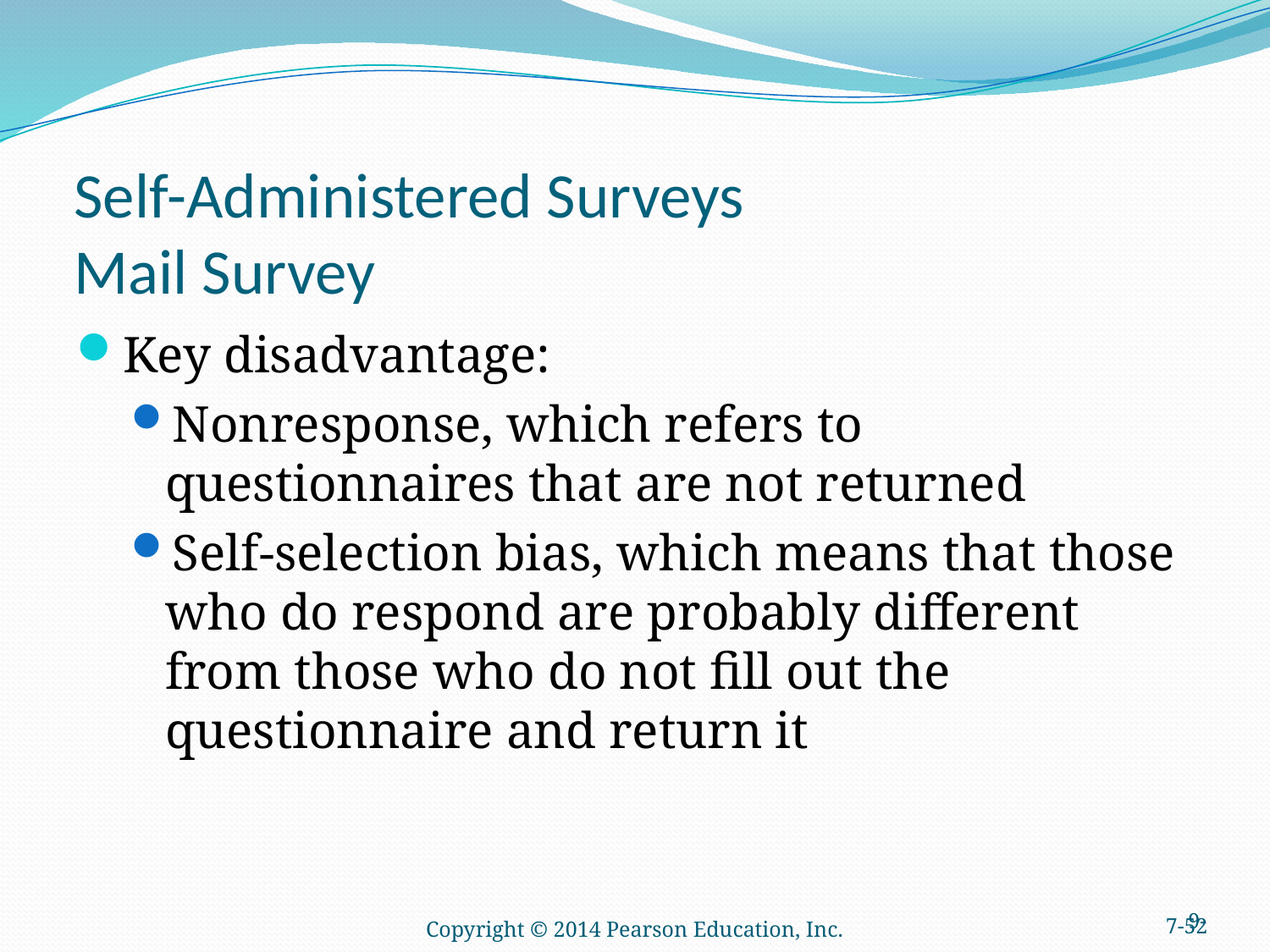

9-
# Self-Administered Surveys Mail Survey
Key disadvantage:
Nonresponse, which refers to questionnaires that are not returned
Self-selection bias, which means that those who do respond are probably different from those who do not fill out the questionnaire and return it